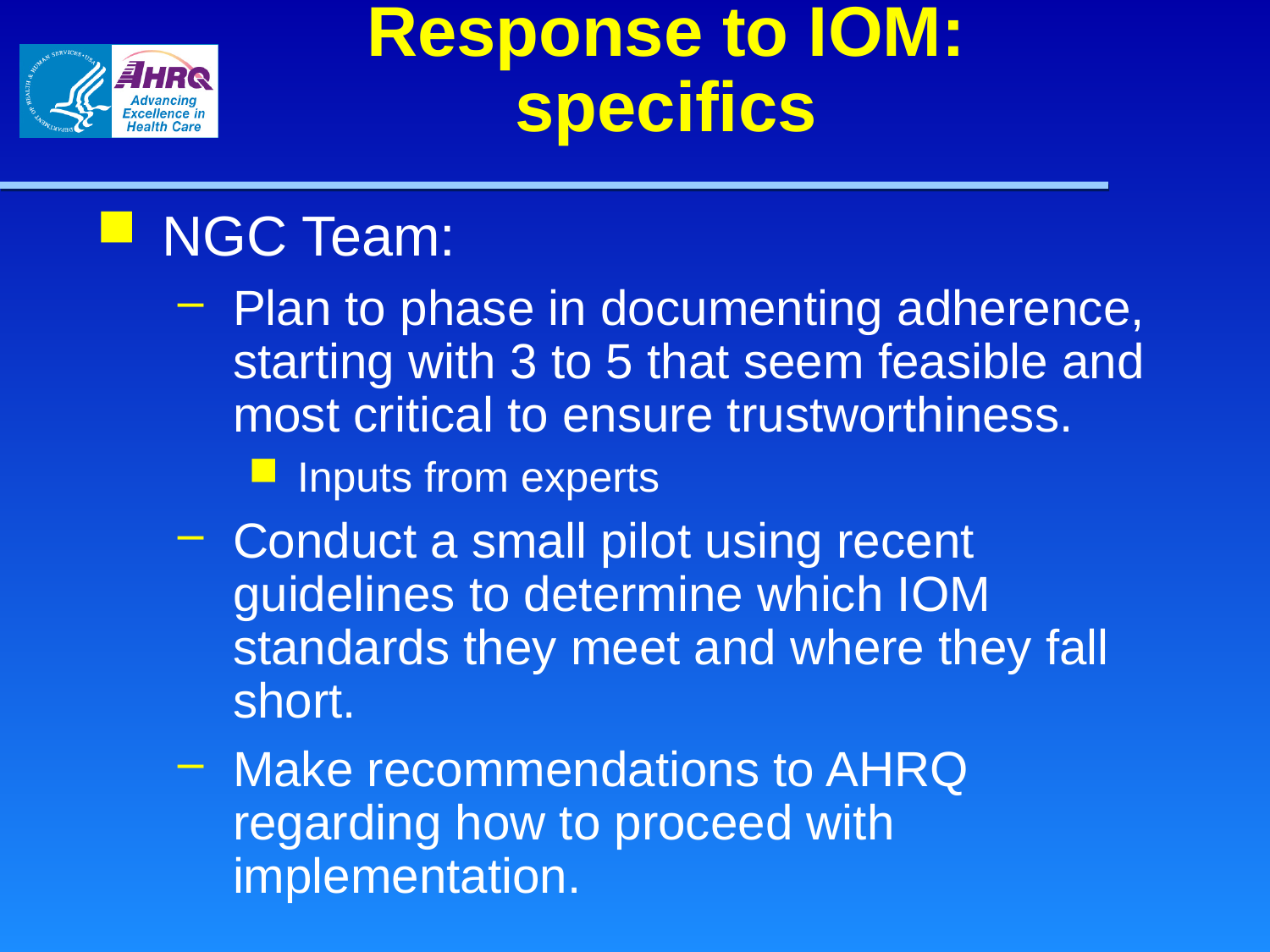

# Response to IOM: specifics
NGC Team:
Plan to phase in documenting adherence, starting with 3 to 5 that seem feasible and most critical to ensure trustworthiness.
Inputs from experts
Conduct a small pilot using recent guidelines to determine which IOM standards they meet and where they fall short.
Make recommendations to AHRQ regarding how to proceed with implementation.